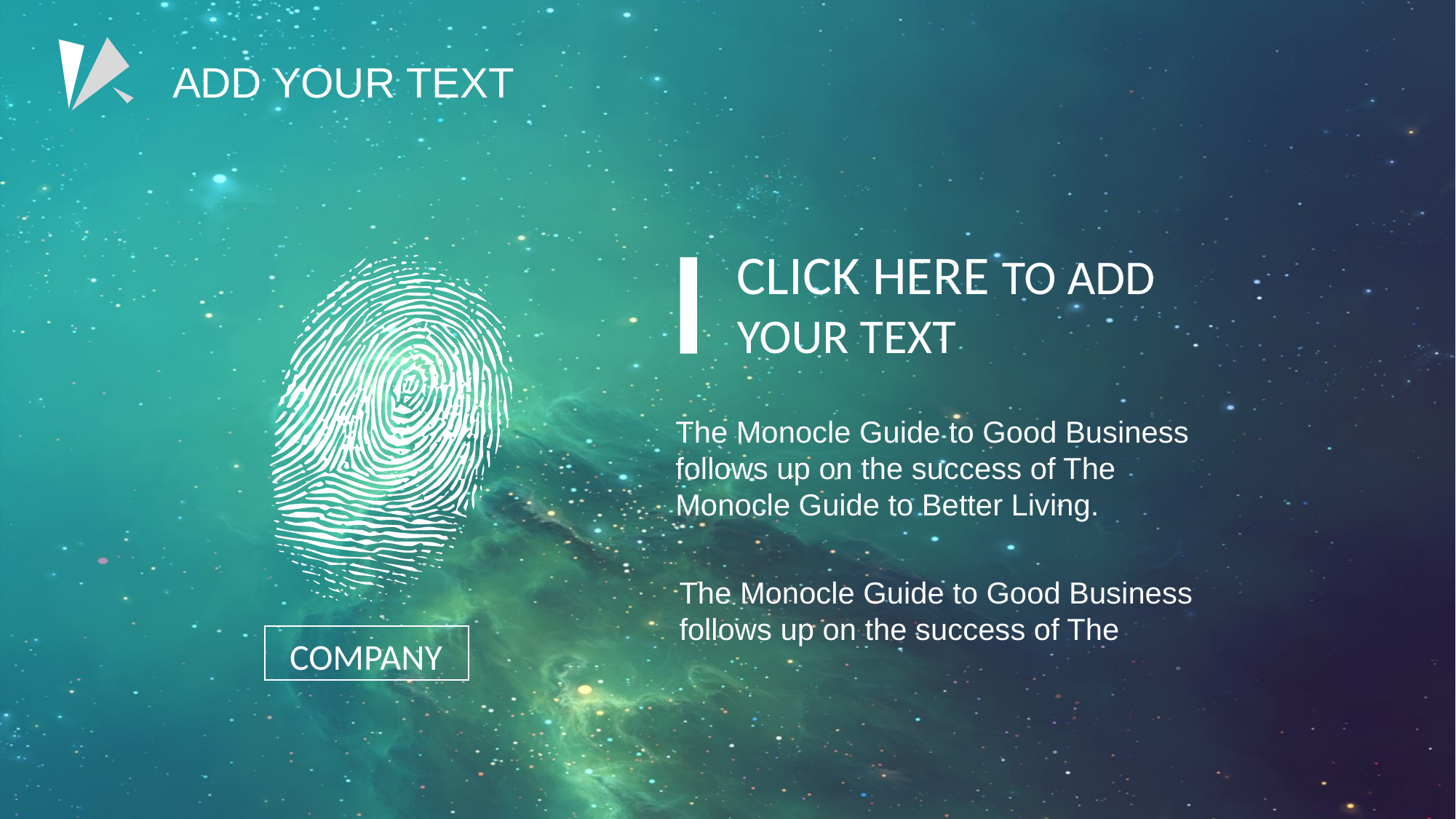

ADD YOUR TEXT
CLICK HERE TO ADD YOUR TEXT

The Monocle Guide to Good Business follows up on the success of The Monocle Guide to Better Living.
The Monocle Guide to Good Business follows up on the success of The

COMPANY